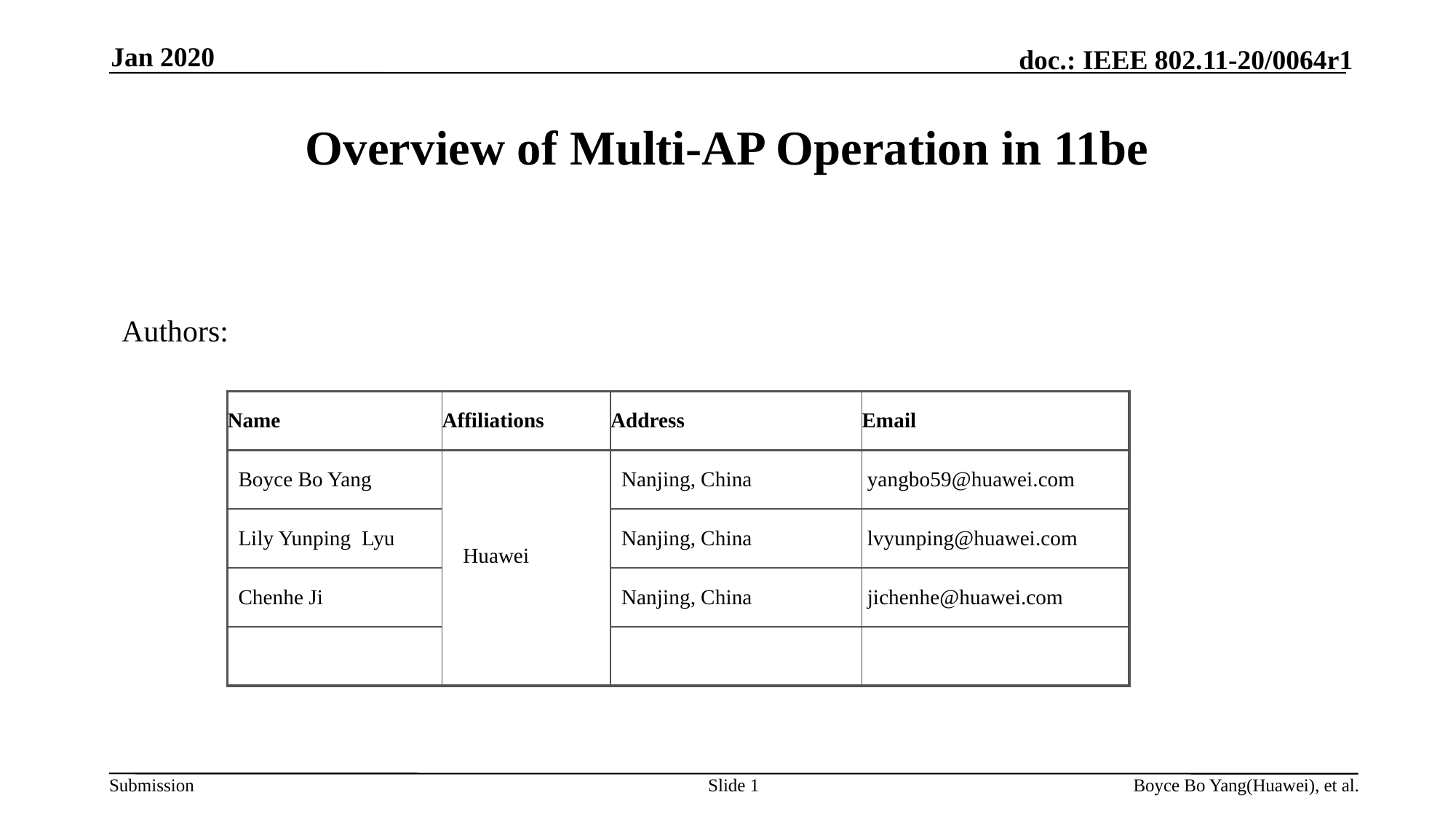

Jan 2020
# Overview of Multi-AP Operation in 11be
Authors:
| Name | Affiliations | Address | Email |
| --- | --- | --- | --- |
| Boyce Bo Yang | Huawei | Nanjing, China | yangbo59@huawei.com |
| Lily Yunping Lyu |  | Nanjing, China | lvyunping@huawei.com |
| Chenhe Ji |  | Nanjing, China | jichenhe@huawei.com |
|  |  |  |  |
Slide 1
Boyce Bo Yang(Huawei), et al.